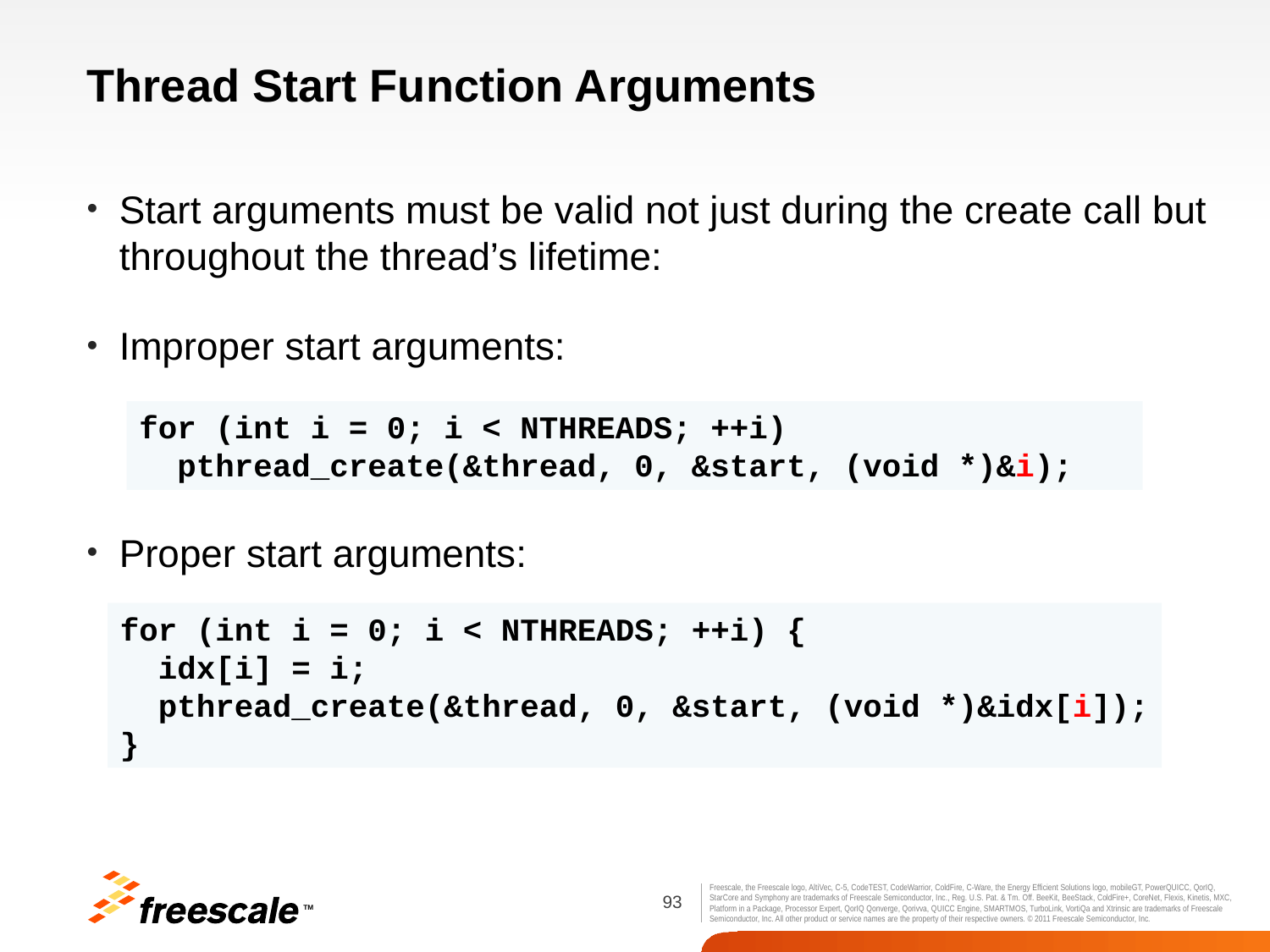

# Thread Start Function Arguments
Start arguments must be valid not just during the create call but throughout the thread’s lifetime:
Improper start arguments:

Proper start arguments:
for (int i = 0; i < NTHREADS; ++i)
  pthread_create(&thread, 0, &start, (void *)&i);
for (int i = 0; i < NTHREADS; ++i) {
  idx[i] = i;
  pthread_create(&thread, 0, &start, (void *)&idx[i]);
}